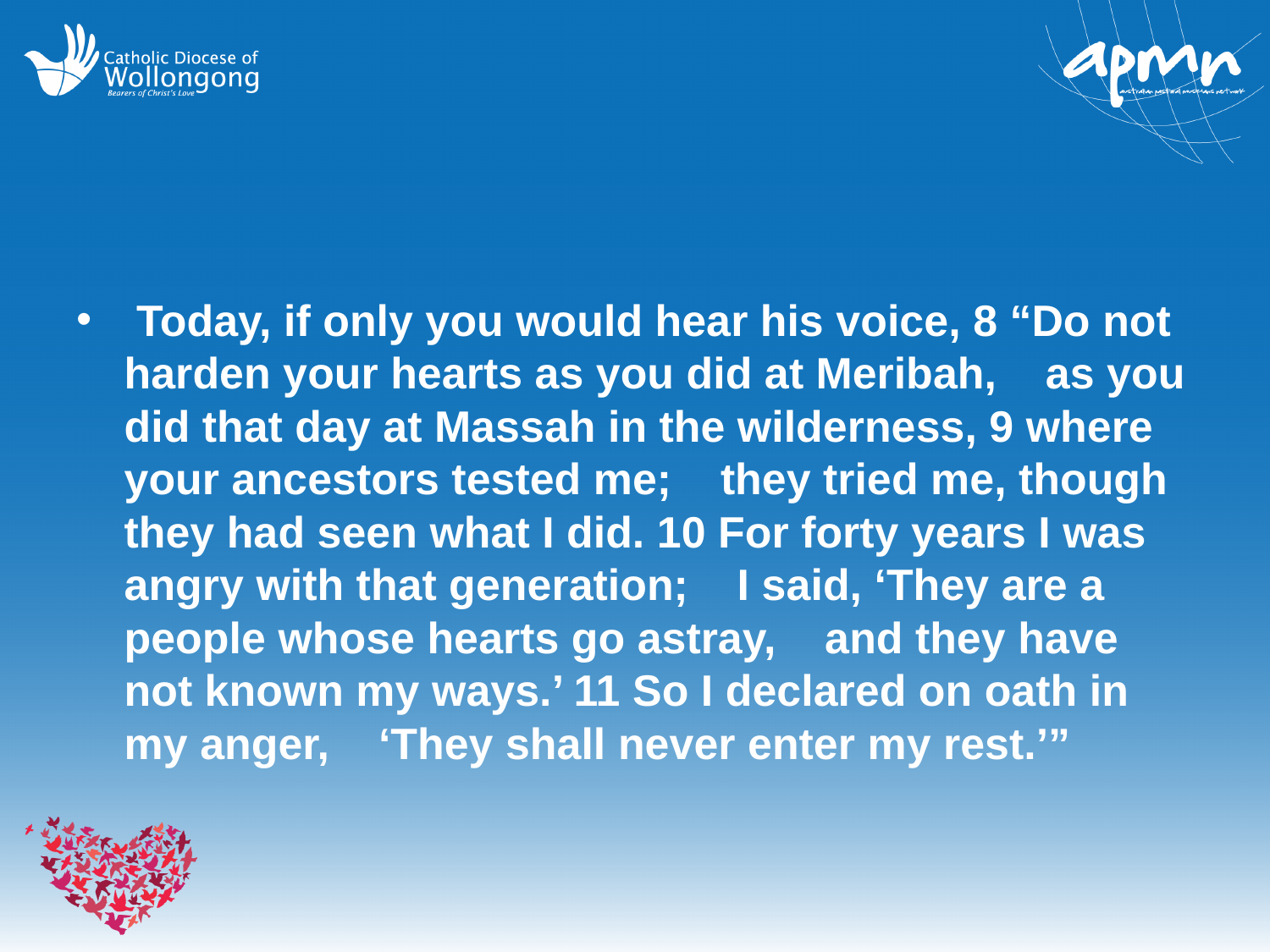

#
 Today, if only you would hear his voice,  8 “Do not harden your hearts as you did at Meribah,     as you did that day at Massah in the wilderness,  9 where your ancestors tested me;     they tried me, though they had seen what I did.  10 For forty years I was angry with that generation;     I said, ‘They are a people whose hearts go astray,     and they have not known my ways.’  11 So I declared on oath in my anger,     ‘They shall never enter my rest.’”